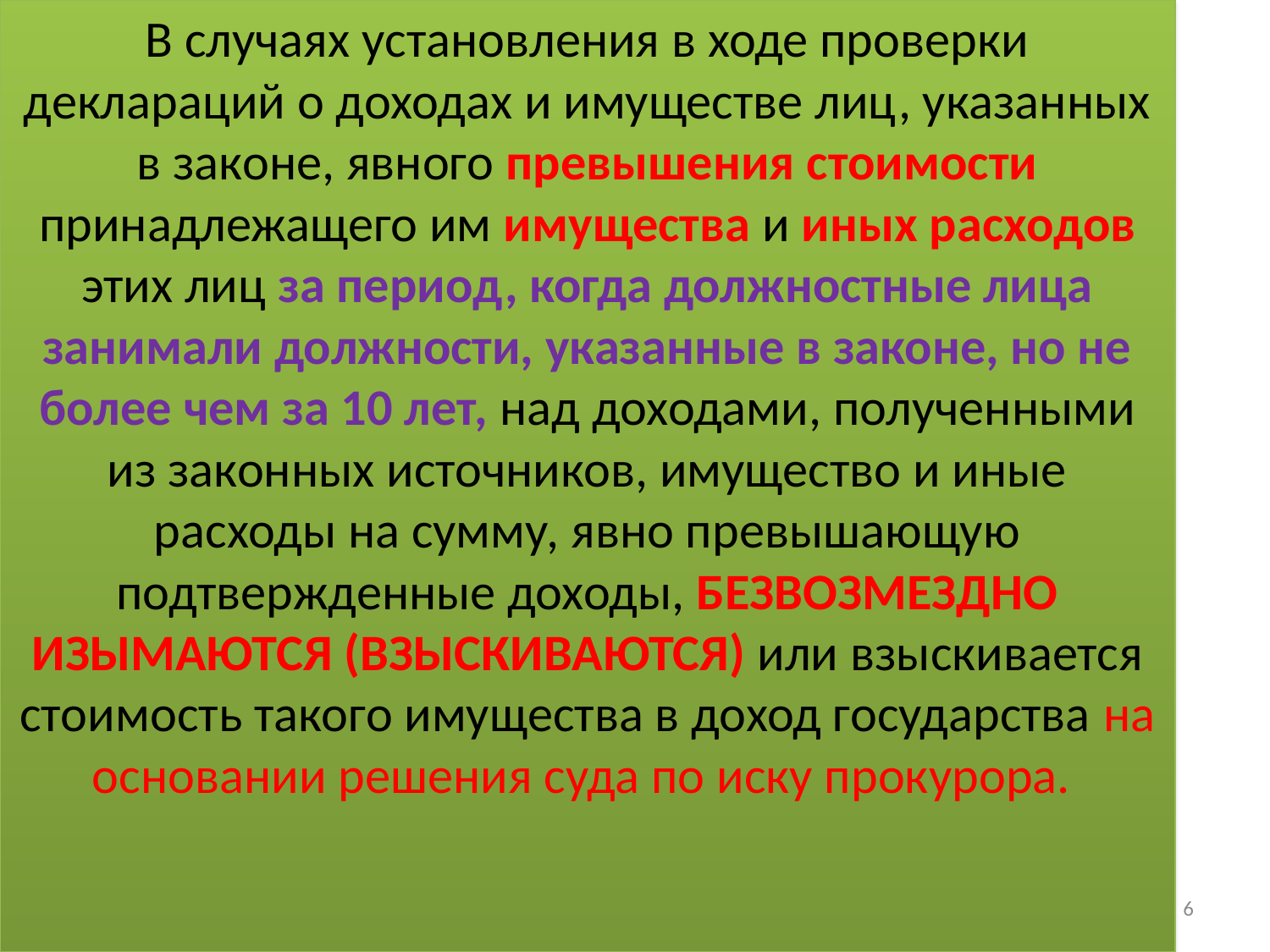

В случаях установления в ходе проверки деклараций о доходах и имуществе лиц, указанных в законе, явного превышения стоимости принадлежащего им имущества и иных расходов этих лиц за период, когда должностные лица занимали должности, указанные в законе, но не более чем за 10 лет, над доходами, полученными из законных источников, имущество и иные расходы на сумму, явно превышающую подтвержденные доходы, БЕЗВОЗМЕЗДНО ИЗЫМАЮТСЯ (ВЗЫСКИВАЮТСЯ) или взыскивается стоимость такого имущества в доход государства на основании решения суда по иску прокурора.
6